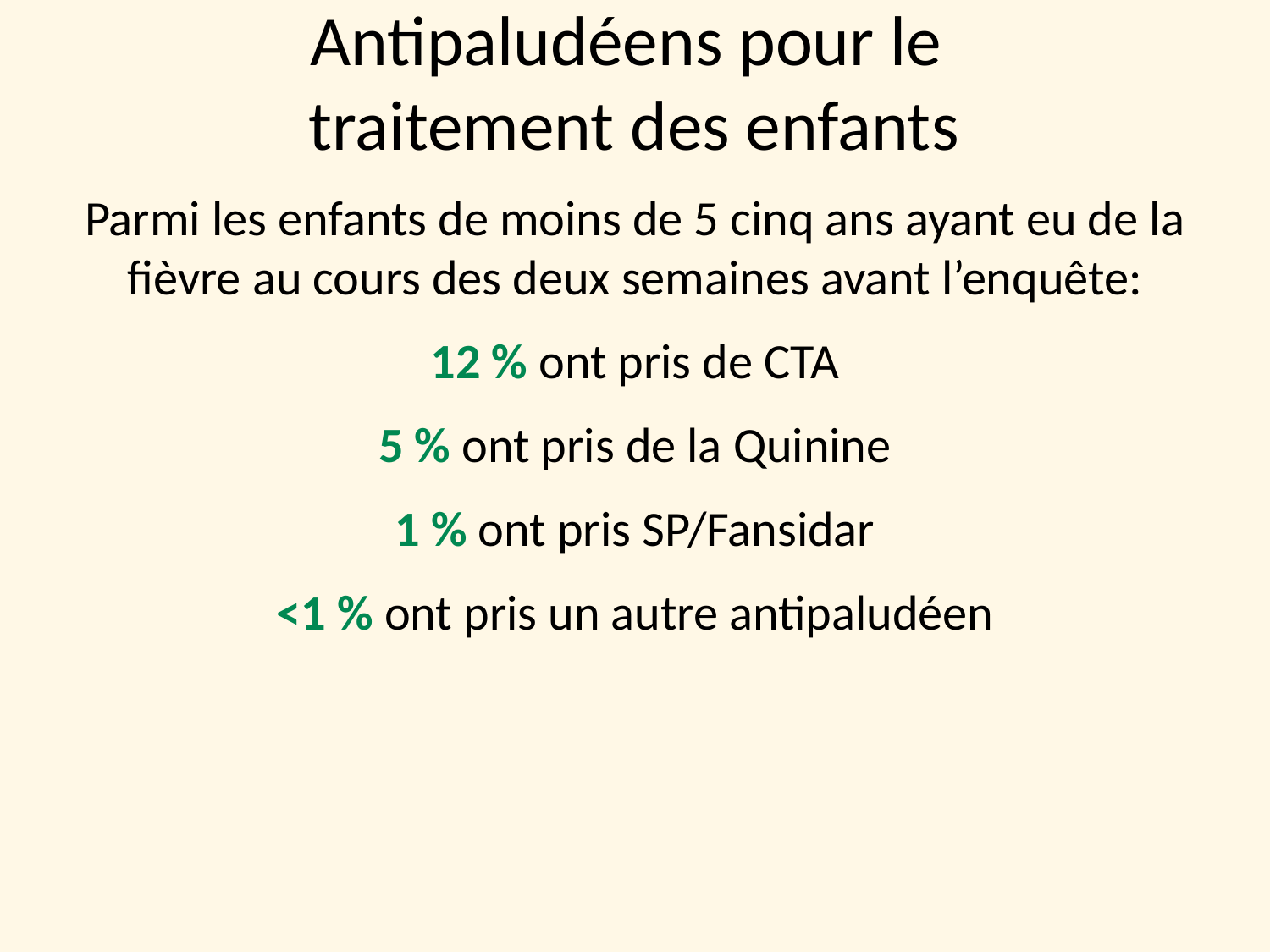

# Antipaludéens pour le traitement des enfants
Parmi les enfants de moins de 5 cinq ans ayant eu de la fièvre au cours des deux semaines avant l’enquête:
12 % ont pris de CTA
5 % ont pris de la Quinine
1 % ont pris SP/Fansidar
 <1 % ont pris un autre antipaludéen